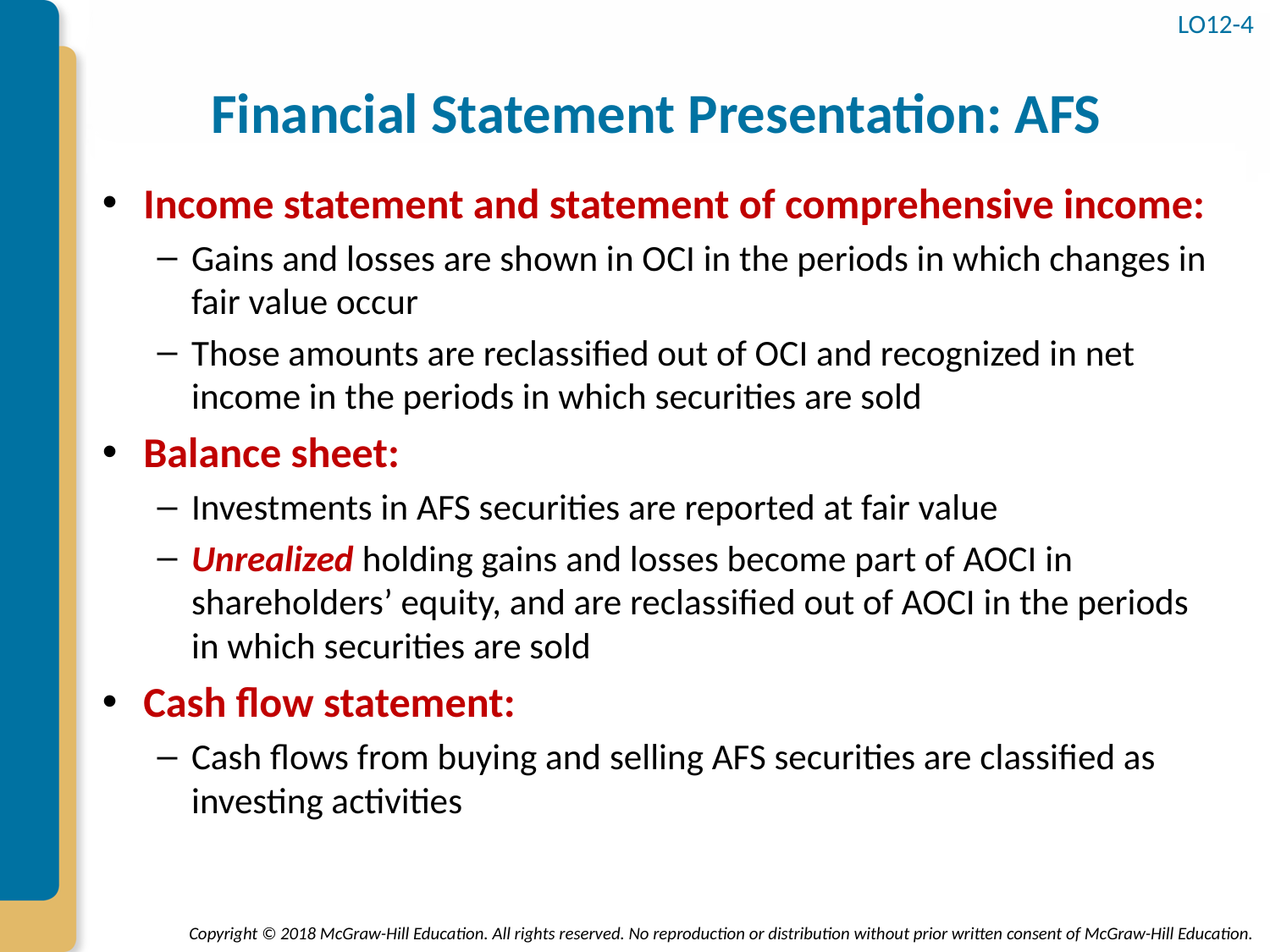

LO12-4
# Financial Statement Presentation: AFS
Income statement and statement of comprehensive income:
Gains and losses are shown in OCI in the periods in which changes in fair value occur
Those amounts are reclassified out of OCI and recognized in net income in the periods in which securities are sold
Balance sheet:
Investments in AFS securities are reported at fair value
Unrealized holding gains and losses become part of AOCI in shareholders’ equity, and are reclassified out of AOCI in the periods in which securities are sold
Cash flow statement:
Cash flows from buying and selling AFS securities are classified as investing activities